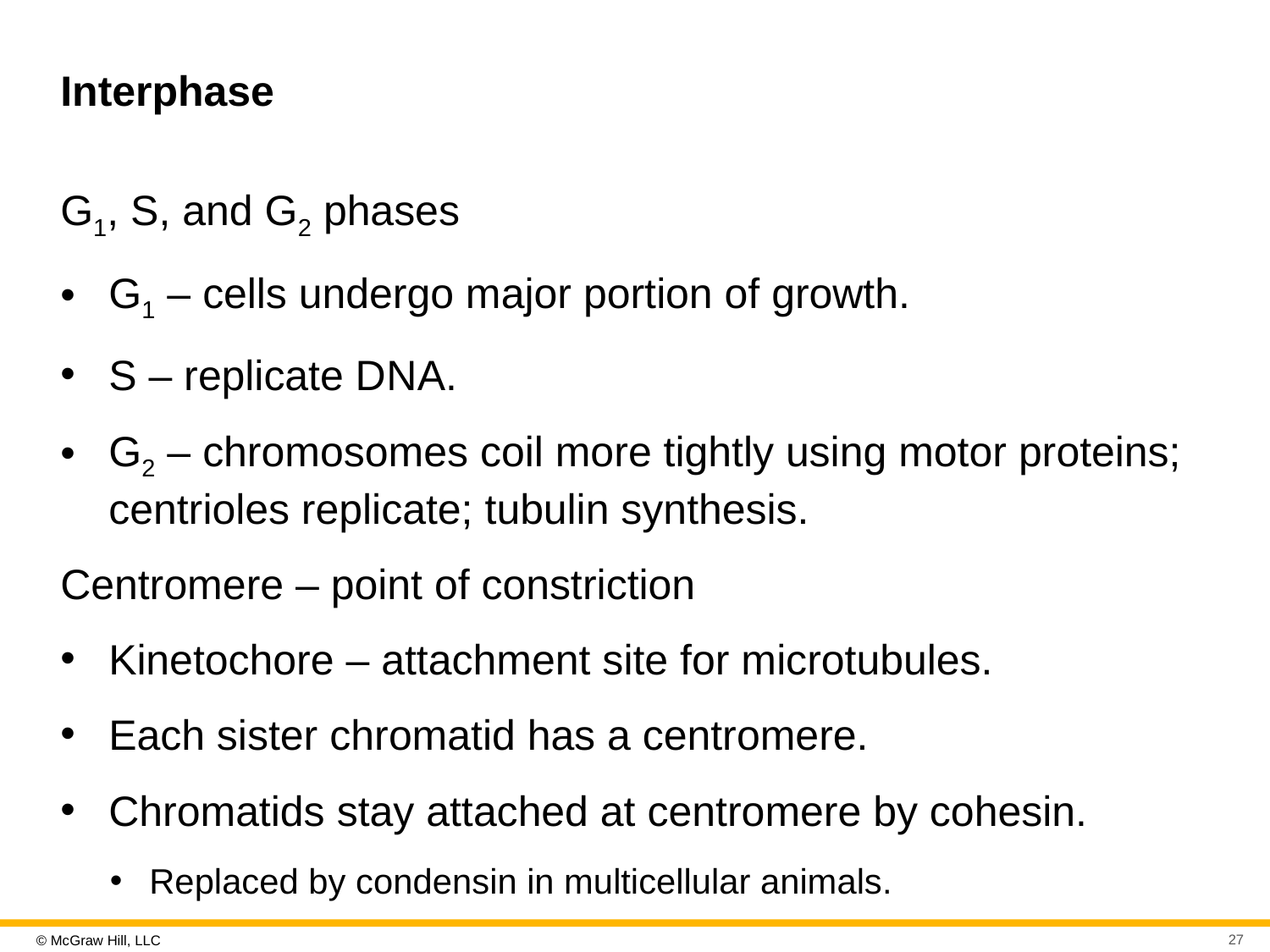

# Interphase
G1, S, and G2 phases
G1 – cells undergo major portion of growth.
S – replicate D N A.
G2 – chromosomes coil more tightly using motor proteins; centrioles replicate; tubulin synthesis.
Centromere – point of constriction
Kinetochore – attachment site for microtubules.
Each sister chromatid has a centromere.
Chromatids stay attached at centromere by cohesin.
Replaced by condensin in multicellular animals.
27